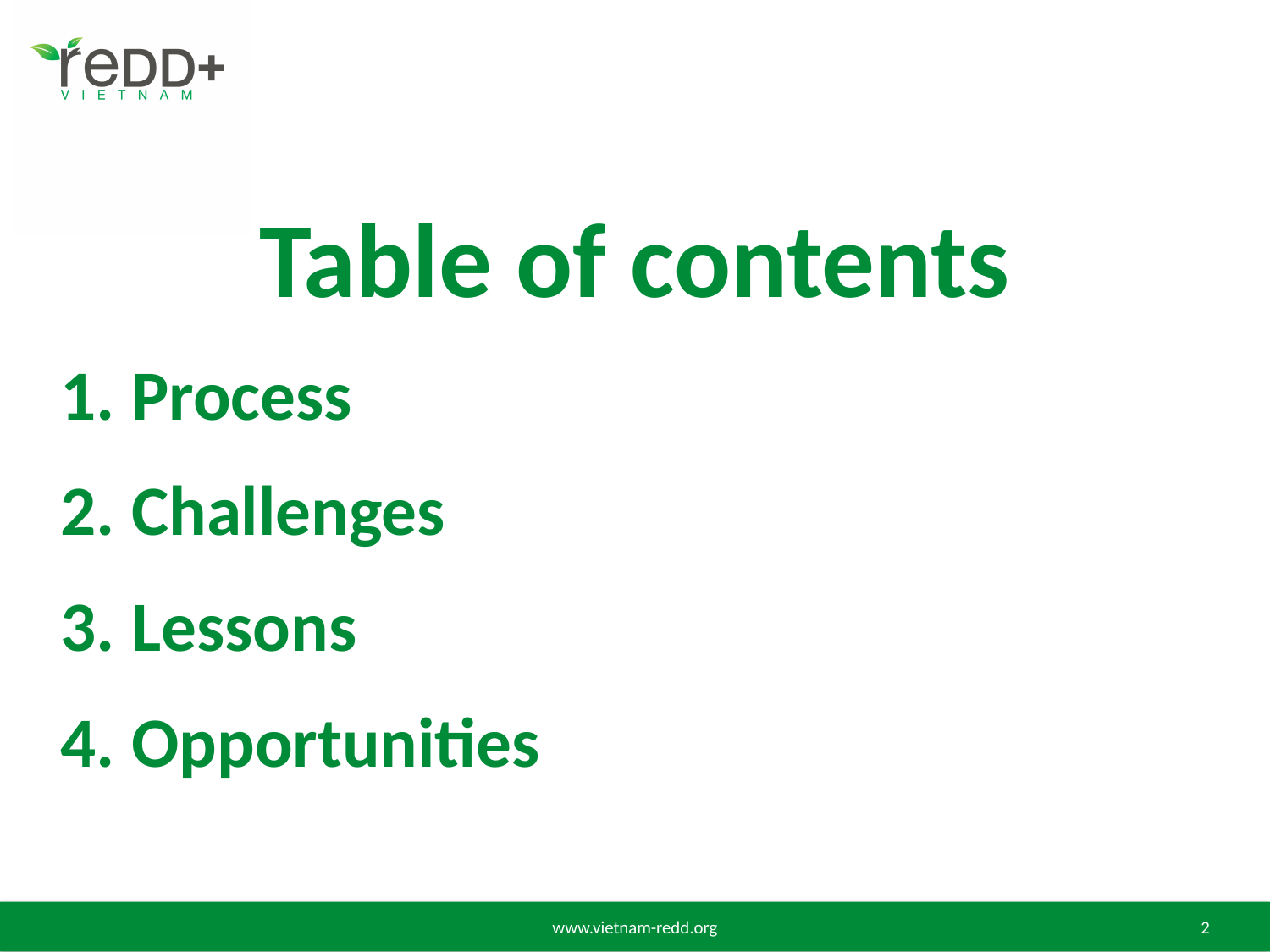

Table of contents
Process
Challenges
Lessons
Opportunities

www.vietnam-redd.org
2